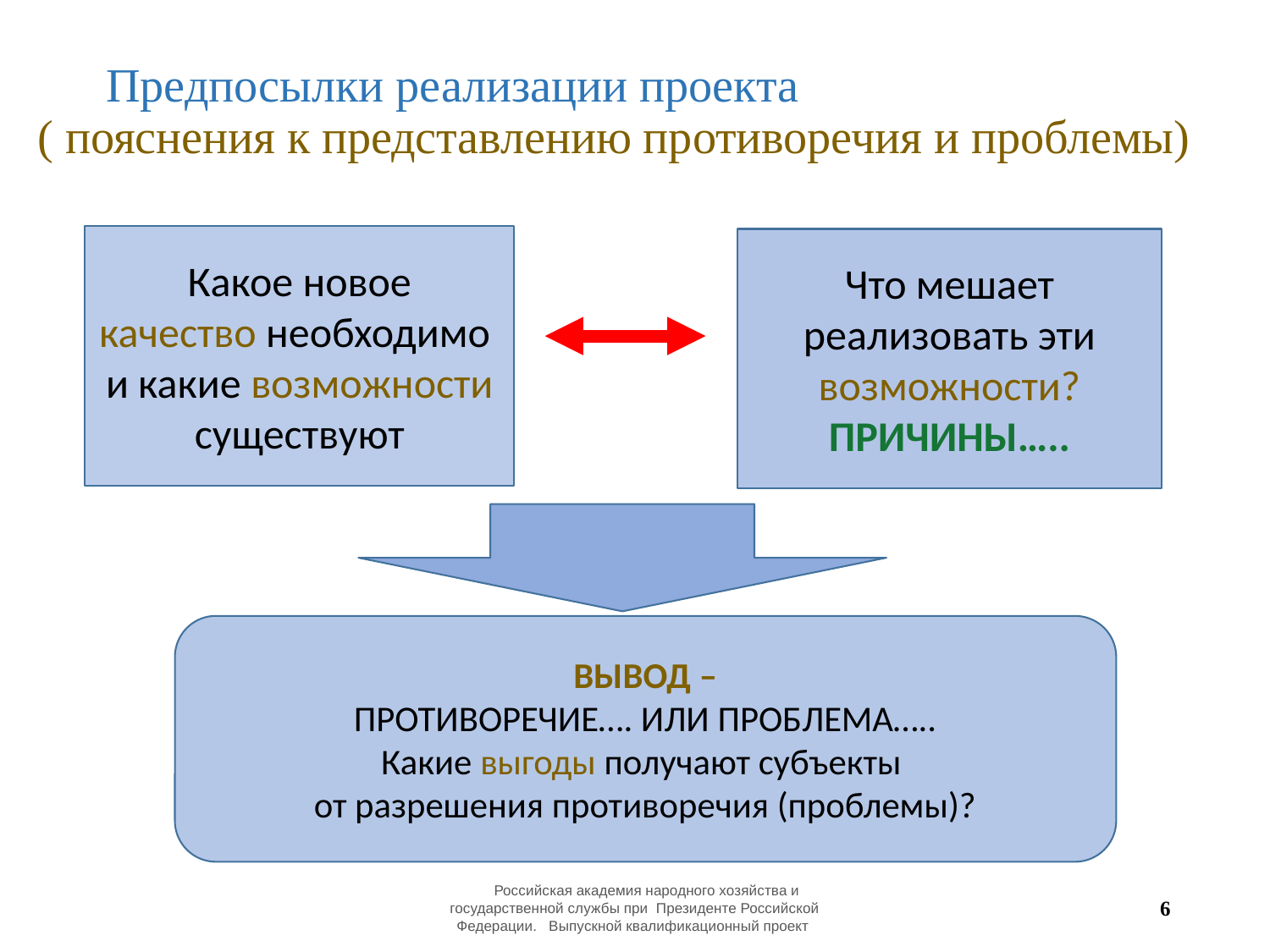

# Предпосылки реализации проекта ( пояснения к представлению противоречия и проблемы)
Какое новое
качество необходимо
и какие возможности существуют
Что мешает реализовать эти возможности?
ПРИЧИНЫ…..

ВЫВОД –
ПРОТИВОРЕЧИЕ…. ИЛИ ПРОБЛЕМА…..
Какие выгоды получают субъекты
от разрешения противоречия (проблемы)?
      Российская академия народного хозяйства и государственной службы при  Президенте Российской Федерации.   Выпускной квалификационный проект
6